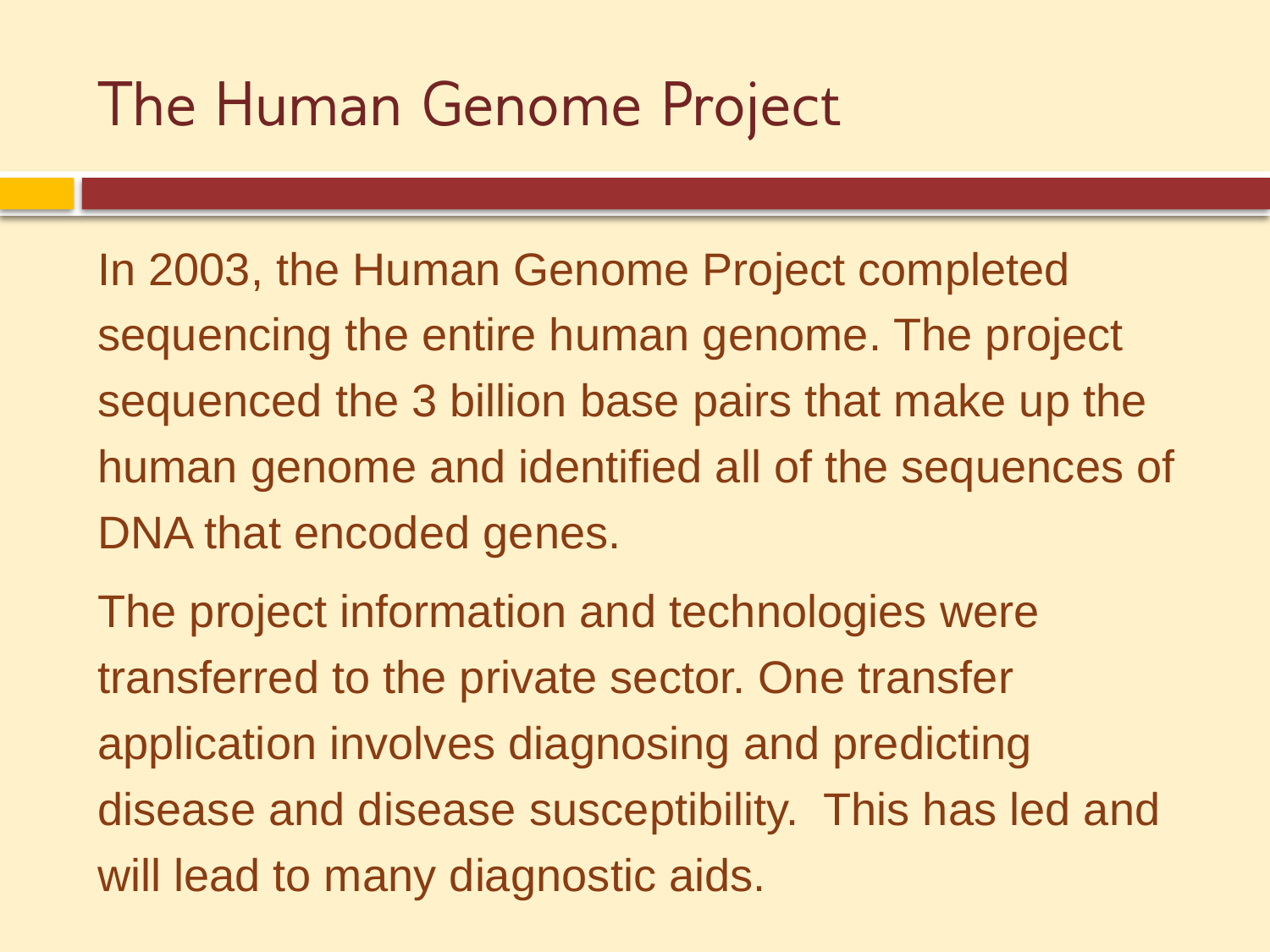

# The Human Genome Project
In 2003, the Human Genome Project completed sequencing the entire human genome. The project sequenced the 3 billion base pairs that make up the human genome and identified all of the sequences of DNA that encoded genes.
The project information and technologies were transferred to the private sector. One transfer application involves diagnosing and predicting disease and disease susceptibility.  This has led and will lead to many diagnostic aids.